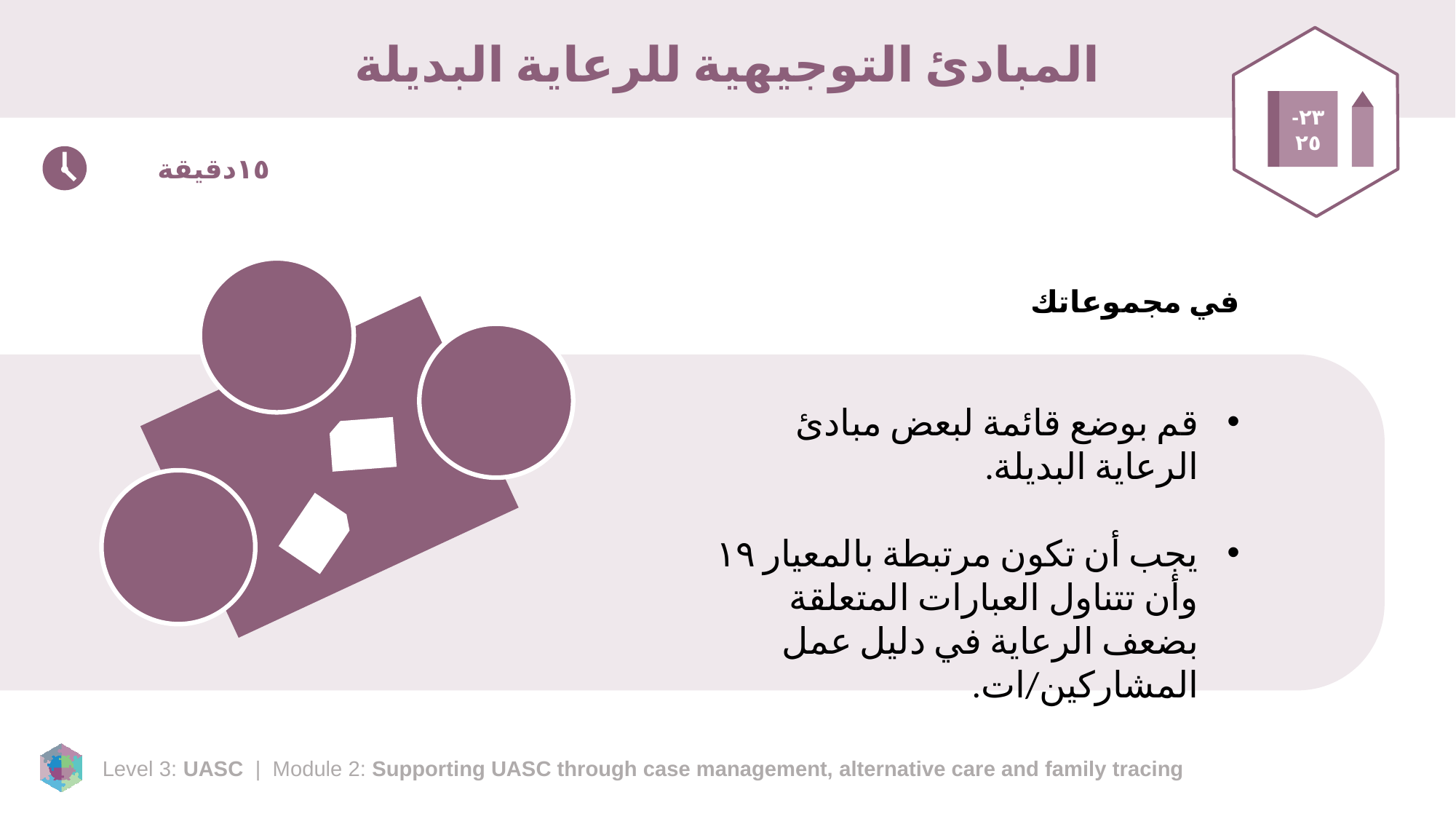

# المبادئ التوجيهية للرعاية البديلة

٢٣-٢٥

١٥دقيقة

في مجموعاتك
قم بوضع قائمة لبعض مبادئ الرعاية البديلة.
يجب أن تكون مرتبطة بالمعيار ١٩ وأن تتناول العبارات المتعلقة بضعف الرعاية في دليل عمل المشاركين/ات.